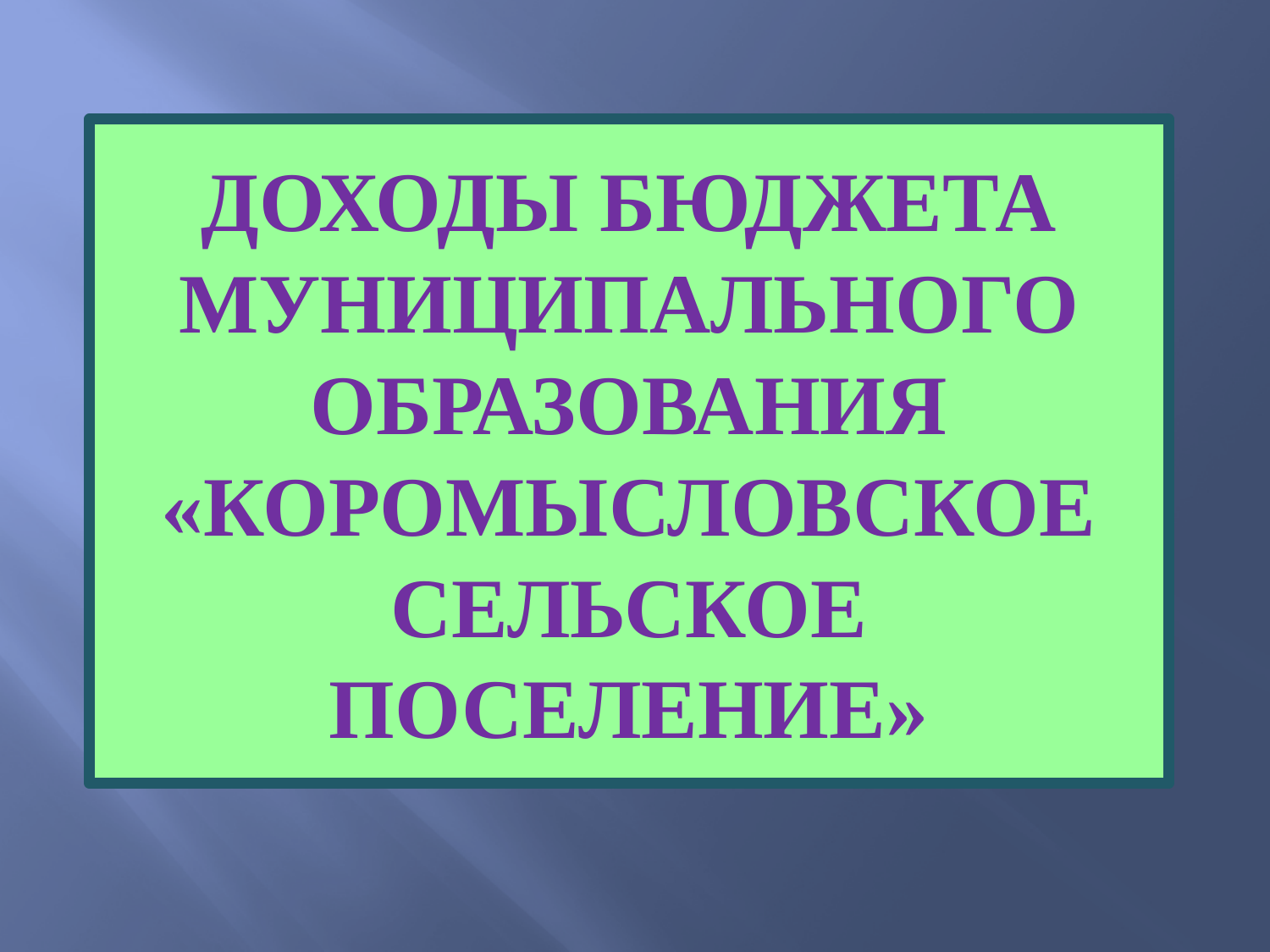

# Доходы бюджета муниципального образования «КОРОМЫСЛОВСКОЕ СЕЛЬСКОЕ ПОСЕЛЕНИЕ»